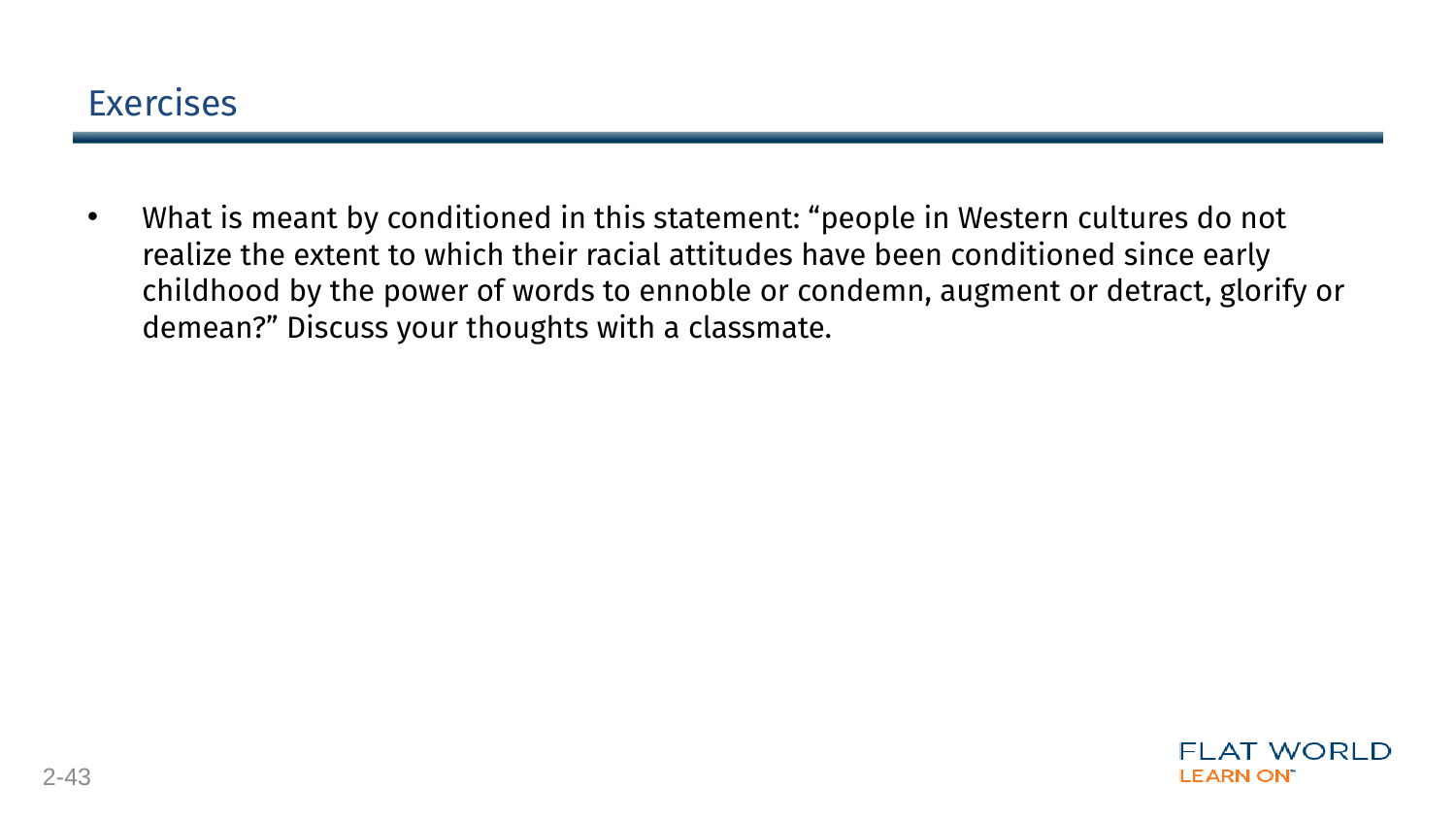

# Exercises
What is meant by conditioned in this statement: “people in Western cultures do not realize the extent to which their racial attitudes have been conditioned since early childhood by the power of words to ennoble or condemn, augment or detract, glorify or demean?” Discuss your thoughts with a classmate.

2-43